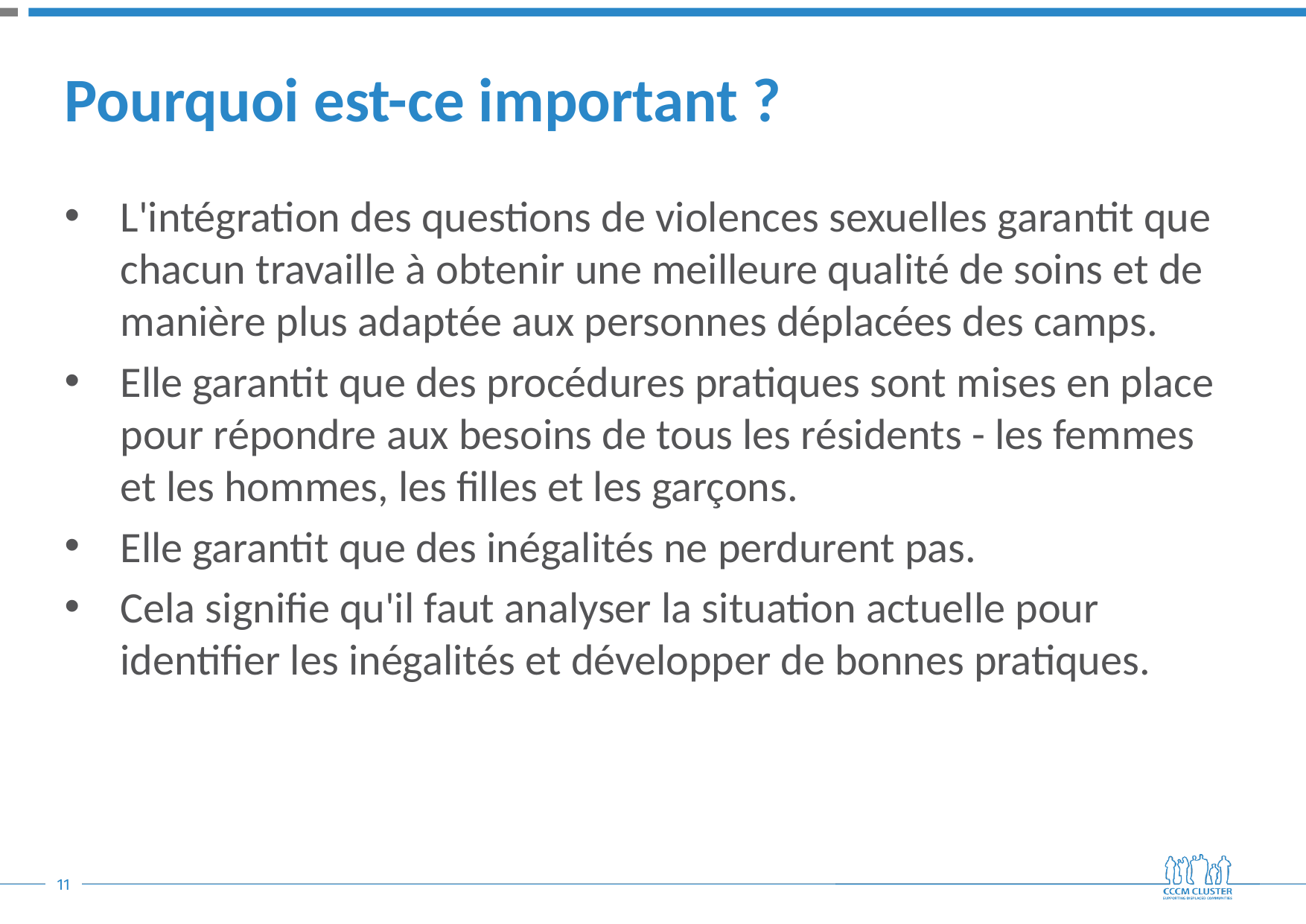

# Pourquoi est-ce important ?
L'intégration des questions de violences sexuelles garantit que chacun travaille à obtenir une meilleure qualité de soins et de manière plus adaptée aux personnes déplacées des camps.
Elle garantit que des procédures pratiques sont mises en place pour répondre aux besoins de tous les résidents - les femmes et les hommes, les filles et les garçons.
Elle garantit que des inégalités ne perdurent pas.
Cela signifie qu'il faut analyser la situation actuelle pour identifier les inégalités et développer de bonnes pratiques.